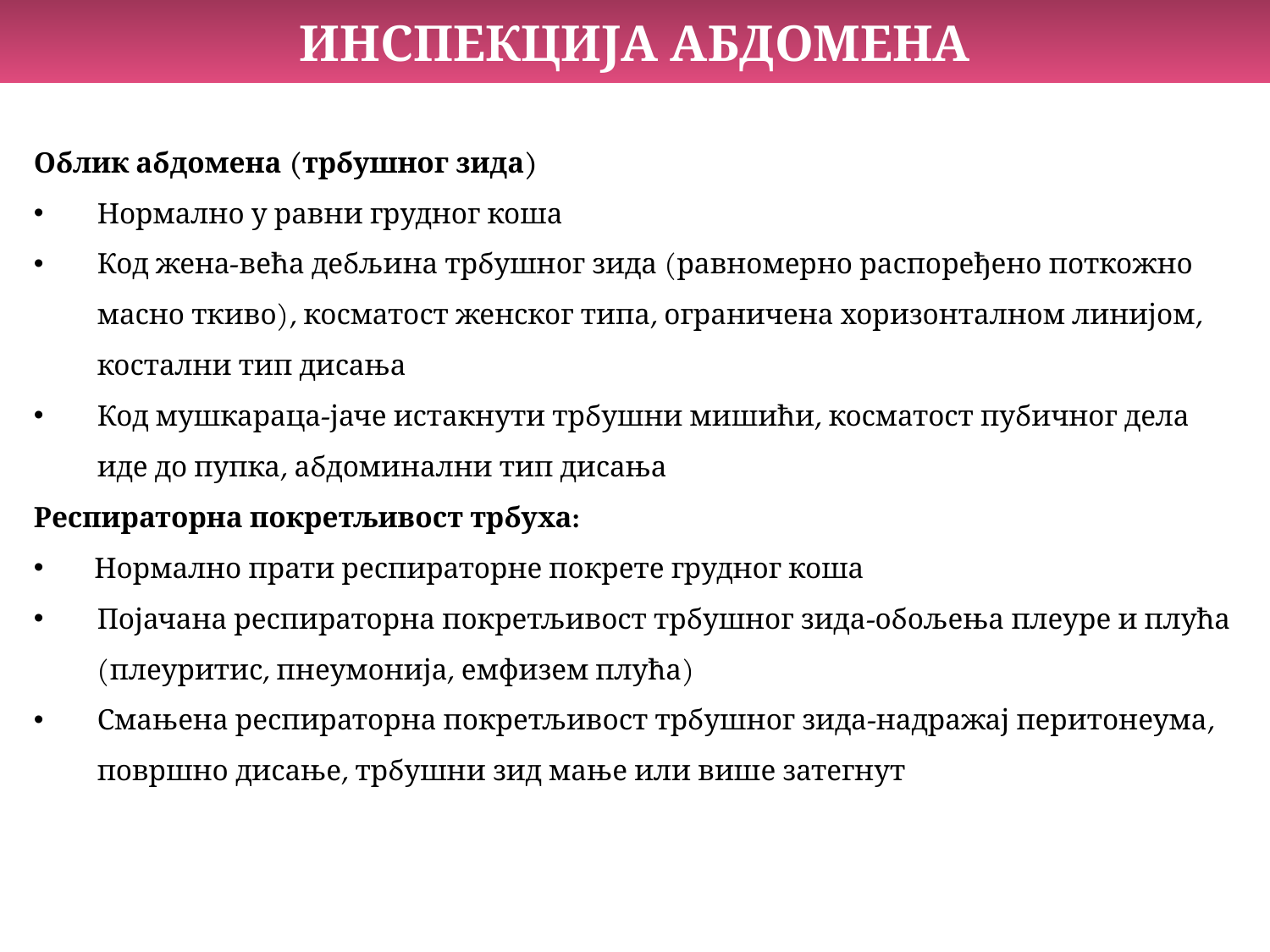

ИНСПЕКЦИЈА АБДОМЕНА
Облик абдомена (трбушног зида)
Нормално у равни грудног коша
Код жена-већа дебљина трбушног зида (равномерно распоређено поткожно масно ткиво), косматост женског типа, ограничена хоризонталном линијом, костални тип дисања
Код мушкараца-јаче истакнути трбушни мишићи, косматост пубичног дела иде до пупка, абдоминални тип дисања
Респираторна покретљивост трбуха:
   Нормално прати респираторне покрете грудног коша
Појачана респираторна покретљивост трбушног зида-обољења плеуре и плућа (плеуритис, пнеумонија, емфизем плућа)
Смањена респираторна покретљивост трбушног зида-надражај перитонеума, површно дисање, трбушни зид мање или више затегнут